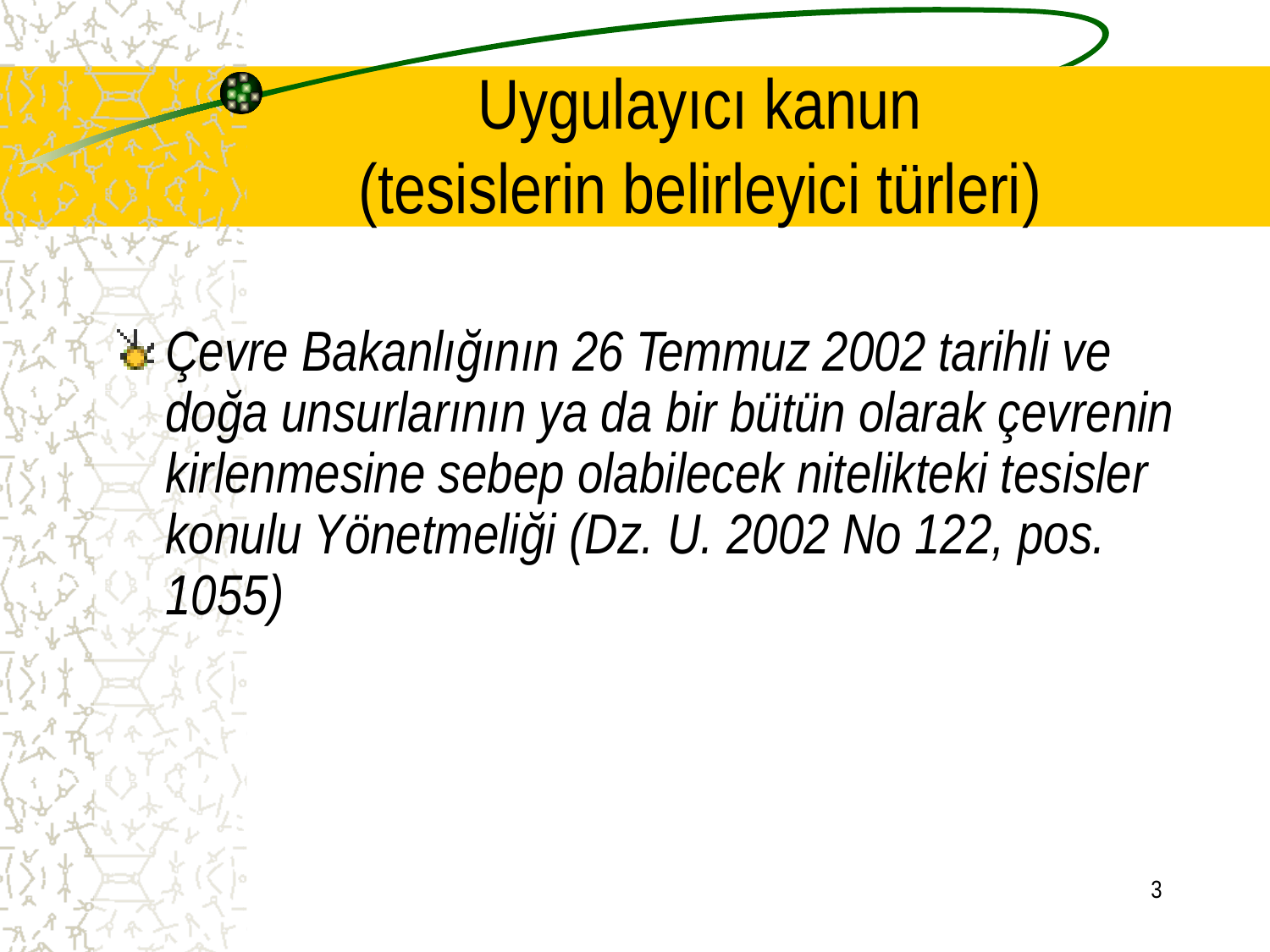

# Uygulayıcı kanun (tesislerin belirleyici türleri)
Çevre Bakanlığının 26 Temmuz 2002 tarihli ve doğa unsurlarının ya da bir bütün olarak çevrenin kirlenmesine sebep olabilecek nitelikteki tesisler konulu Yönetmeliği (Dz. U. 2002 No 122, pos. 1055)

3